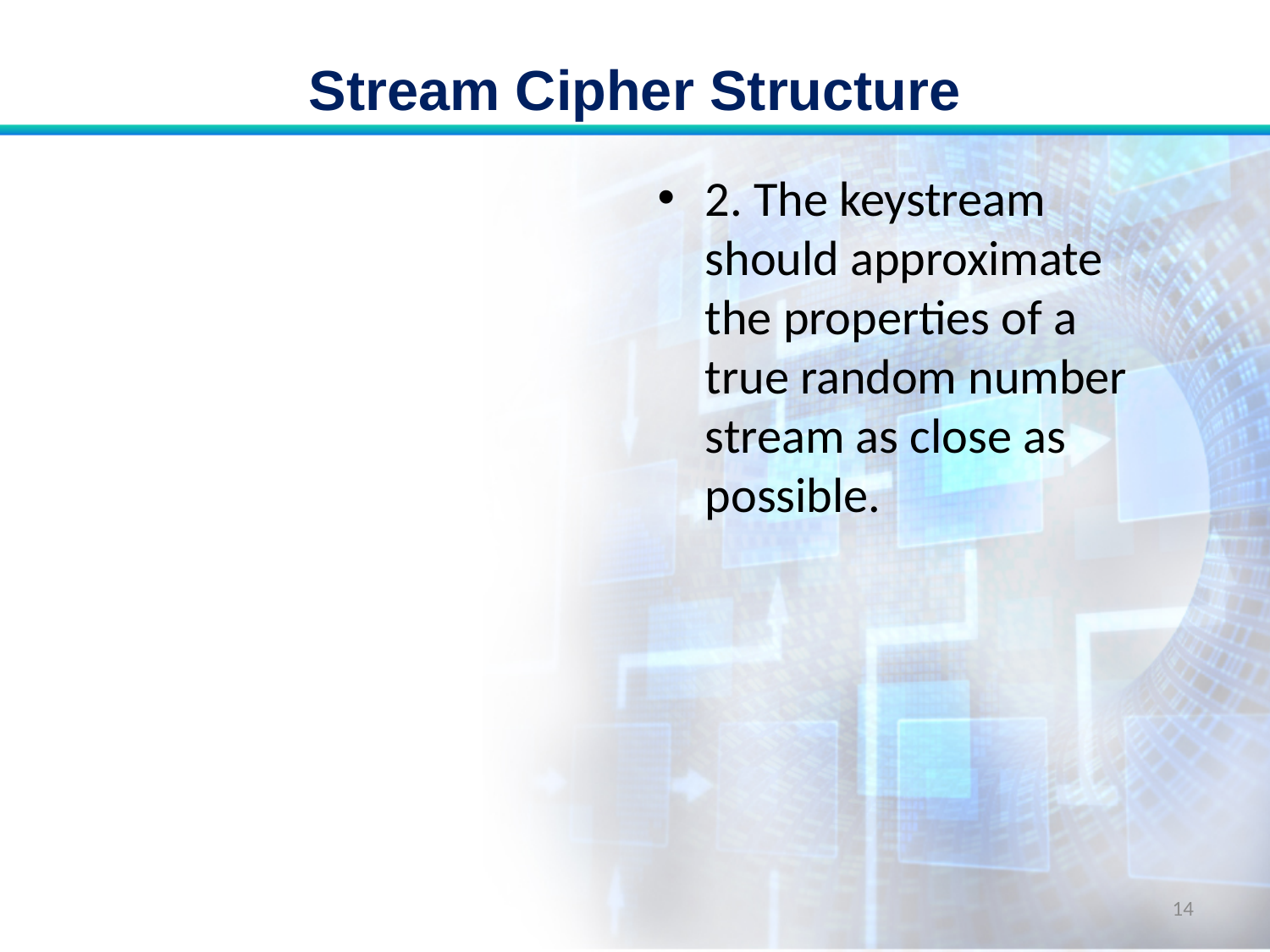

# Stream Cipher Structure
2. The keystream should approximate the properties of a true random number stream as close as possible.
14